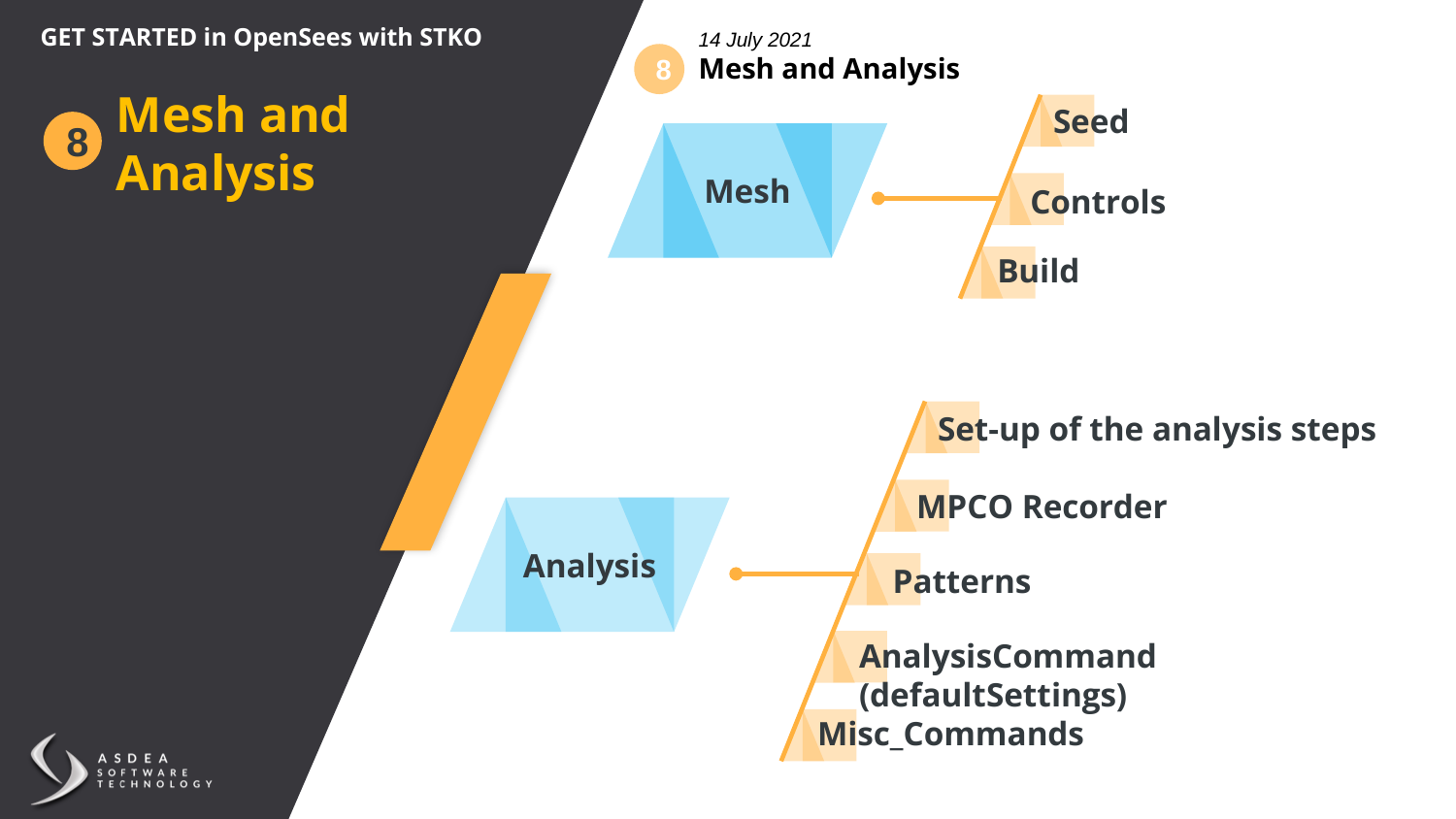

GET STARTED in OpenSees with STKO
14 July 2021
Mesh and Analysis
8
Seed

Mesh and Analysis
8

Mesh

Controls
Build

Set-up of the analysis steps
MPCO Recorder

Analysis

Patterns
AnalysisCommand (defaultSettings)

Misc_Commands